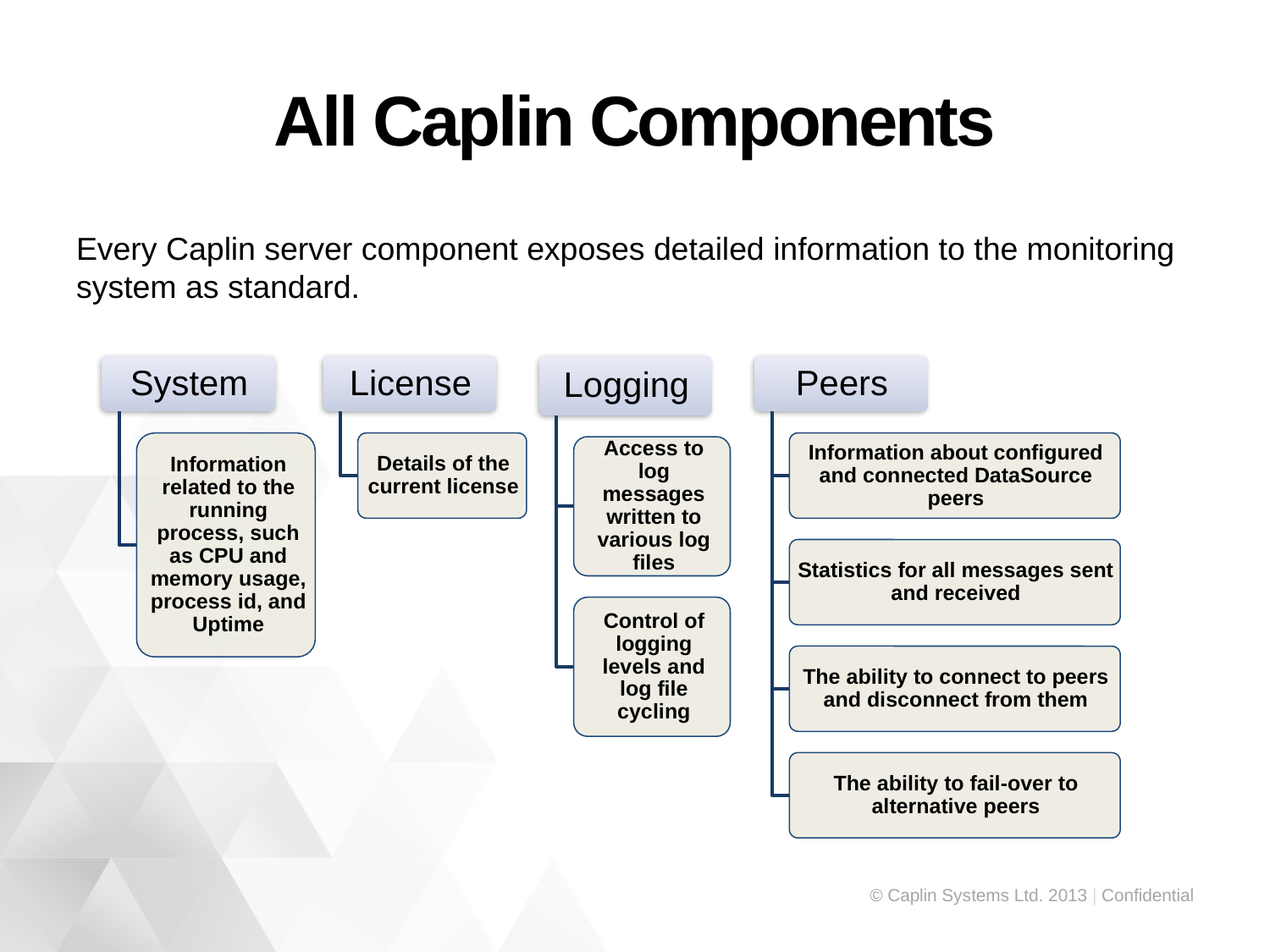

# All Caplin Components
Every Caplin server component exposes detailed information to the monitoring system as standard.

System
Information related to the running process, such as CPU and memory usage, process id, and Uptime
License
Details of the current license
Logging
Access to log messages written to various log files
Control of logging levels and log file cycling
Peers
Information about configured and connected DataSource peers
Statistics for all messages sent and received
The ability to connect to peers and disconnect from them
The ability to fail-over to alternative peers